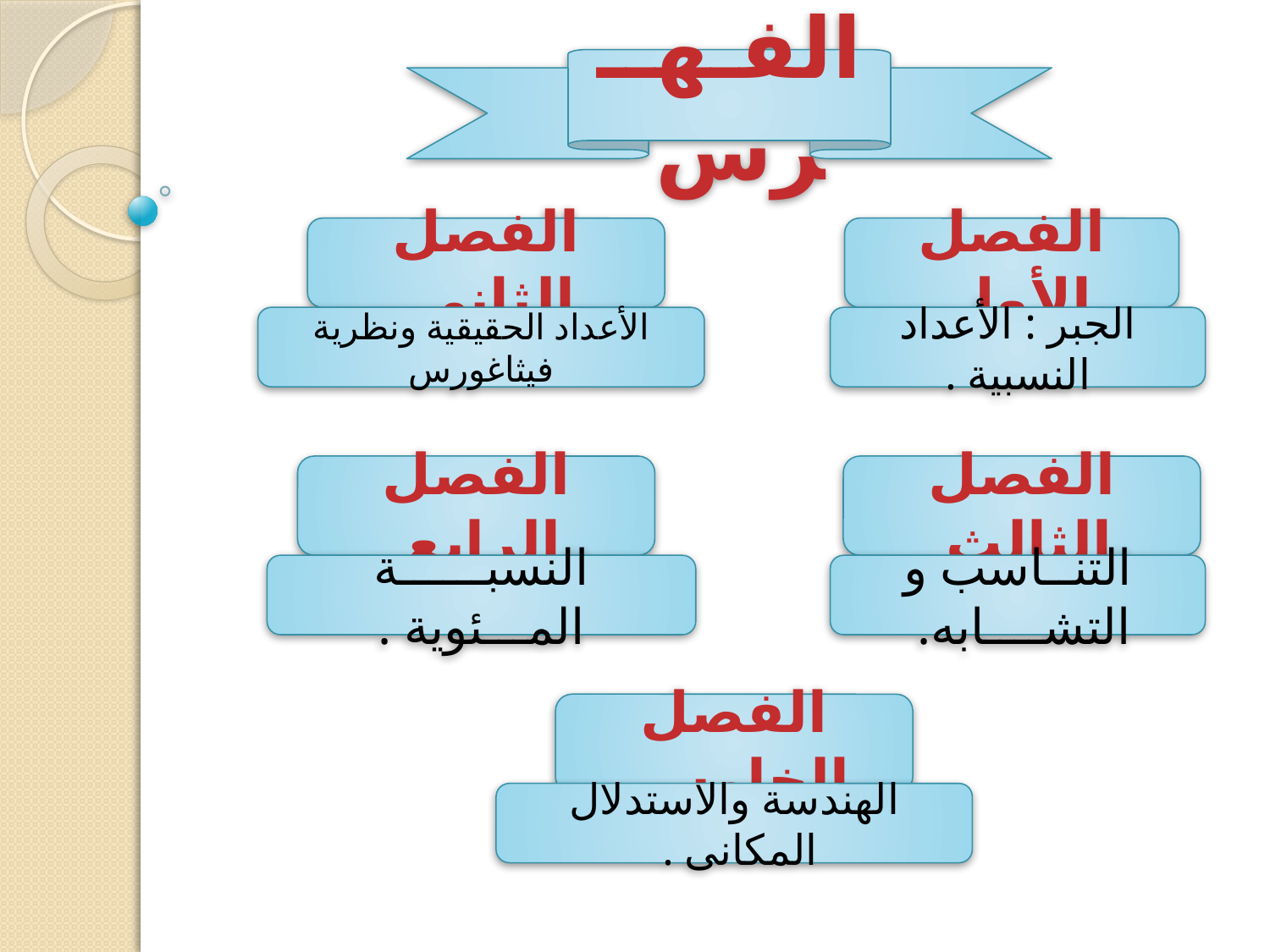

الفـهــرس
الفصل الثانى
الفصل الأول
الأعداد الحقيقية ونظرية فيثاغورس
الجبر : الأعداد النسبية .
الفصل الرابع
الفصل الثالث
النسبــــــة المـــئوية .
التنــاسب و التشــــابه.
الفصل الخامس
الهندسة والاستدلال المكانى .